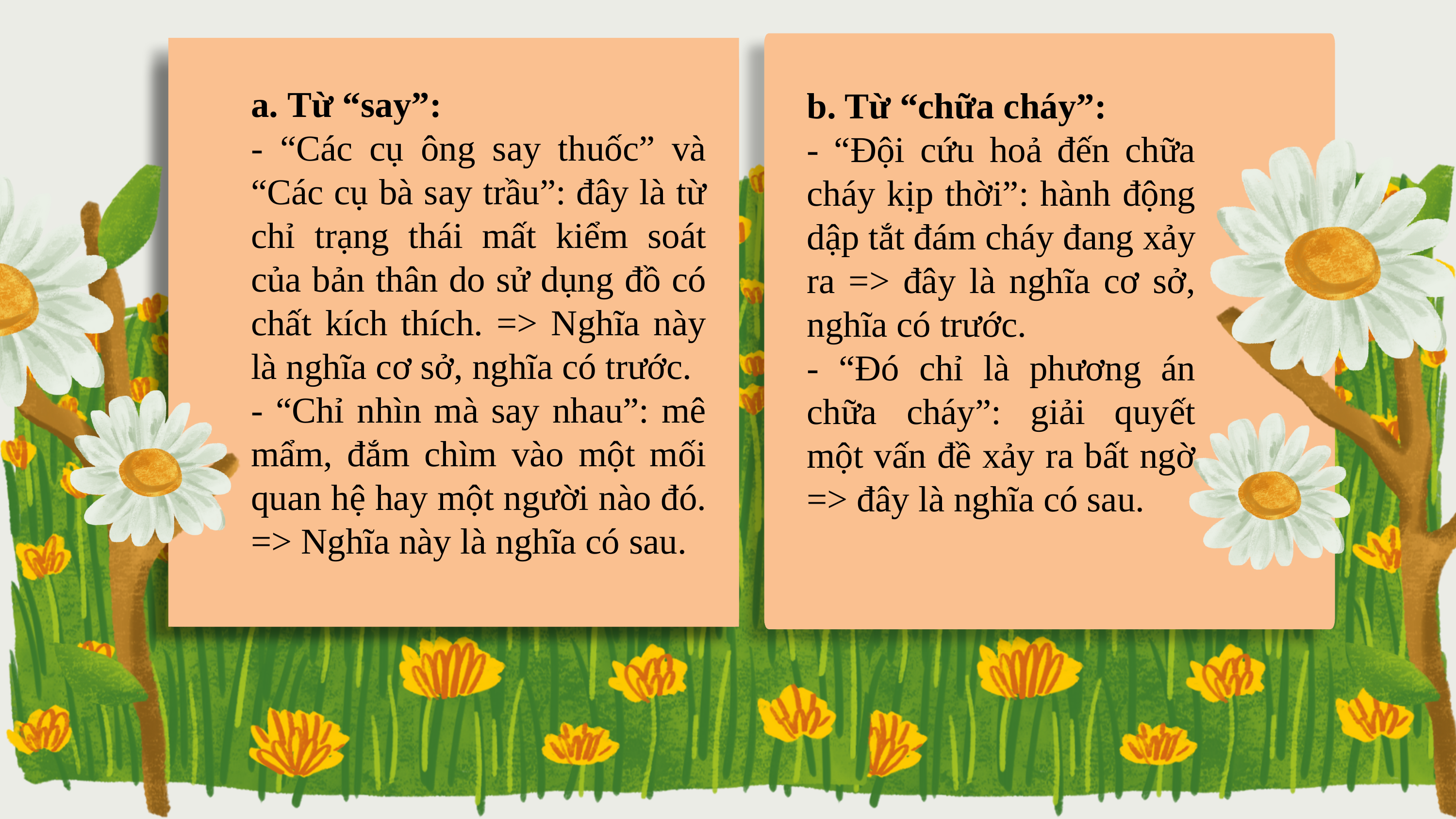

a. Từ “say”:
- “Các cụ ông say thuốc” và “Các cụ bà say trầu”: đây là từ chỉ trạng thái mất kiểm soát của bản thân do sử dụng đồ có chất kích thích. => Nghĩa này là nghĩa cơ sở, nghĩa có trước.
- “Chỉ nhìn mà say nhau”: mê mẩm, đắm chìm vào một mối quan hệ hay một người nào đó. => Nghĩa này là nghĩa có sau.
b. Từ “chữa cháy”:
- “Đội cứu hoả đến chữa cháy kịp thời”: hành động dập tắt đám cháy đang xảy ra => đây là nghĩa cơ sở, nghĩa có trước.
- “Đó chỉ là phương án chữa cháy”: giải quyết một vấn đề xảy ra bất ngờ => đây là nghĩa có sau.